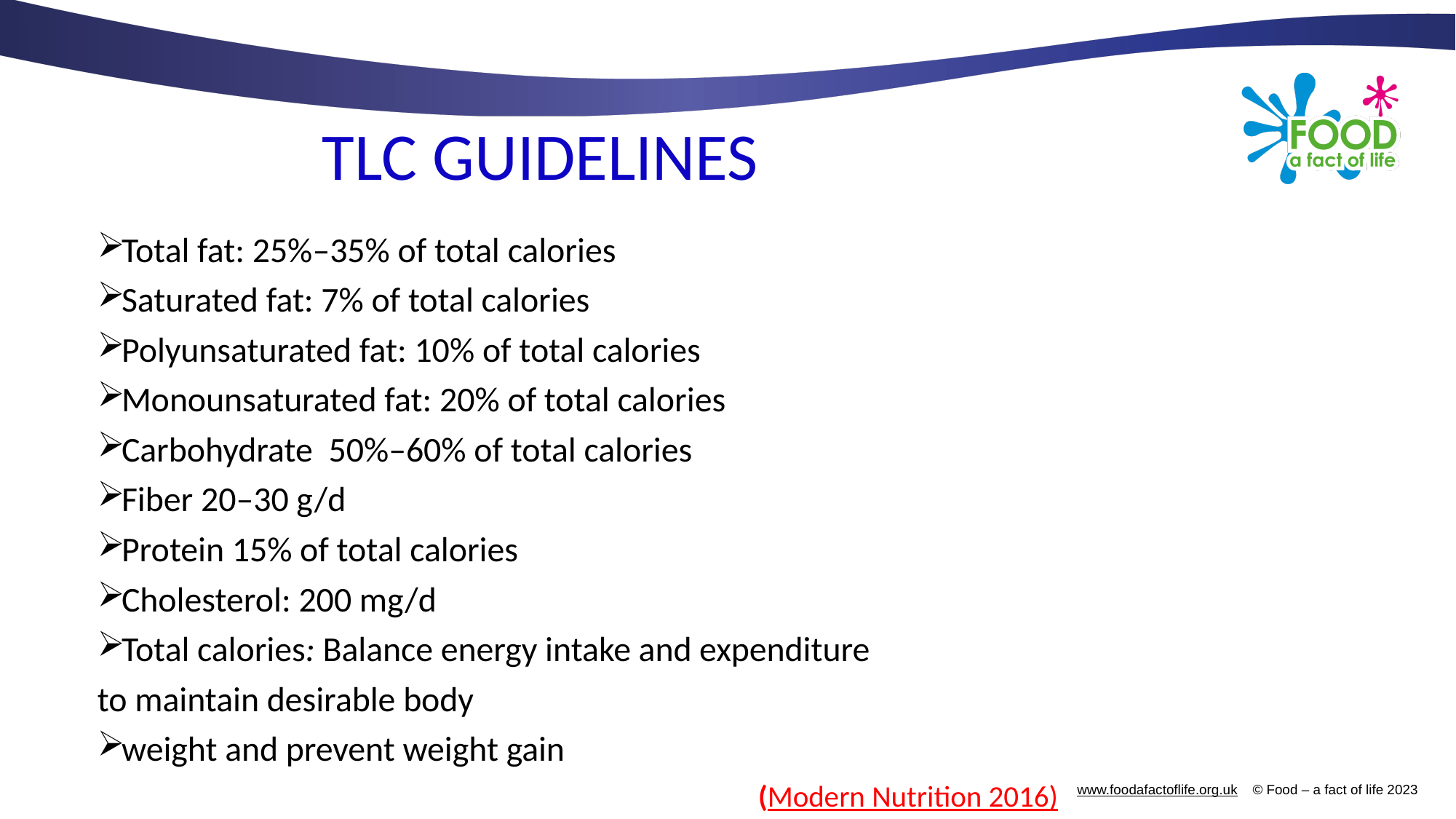

# TLC GUIDELINES
Total fat: 25%–35% of total calories
Saturated fat: 7% of total calories
Polyunsaturated fat: 10% of total calories
Monounsaturated fat: 20% of total calories
Carbohydrate  50%–60% of total calories
Fiber 20–30 g/d
Protein 15% of total calories
Cholesterol: 200 mg/d
Total calories: Balance energy intake and expenditure
to maintain desirable body
weight and prevent weight gain
(Modern Nutrition 2016)